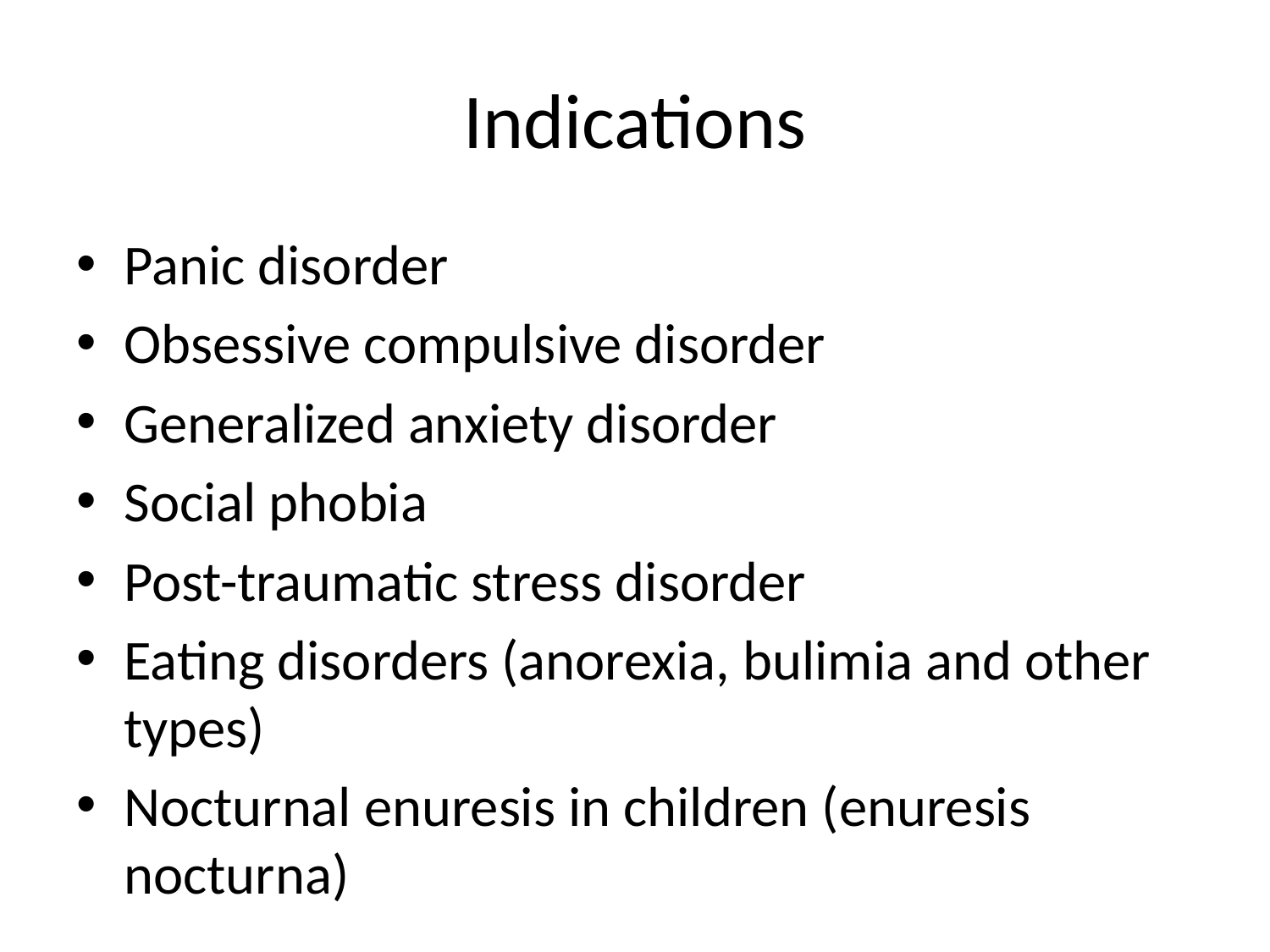

# Indications
Panic disorder
Obsessive compulsive disorder
Generalized anxiety disorder
Social phobia
Post-traumatic stress disorder
Eating disorders (anorexia, bulimia and other types)
Nocturnal enuresis in children (enuresis nocturna)